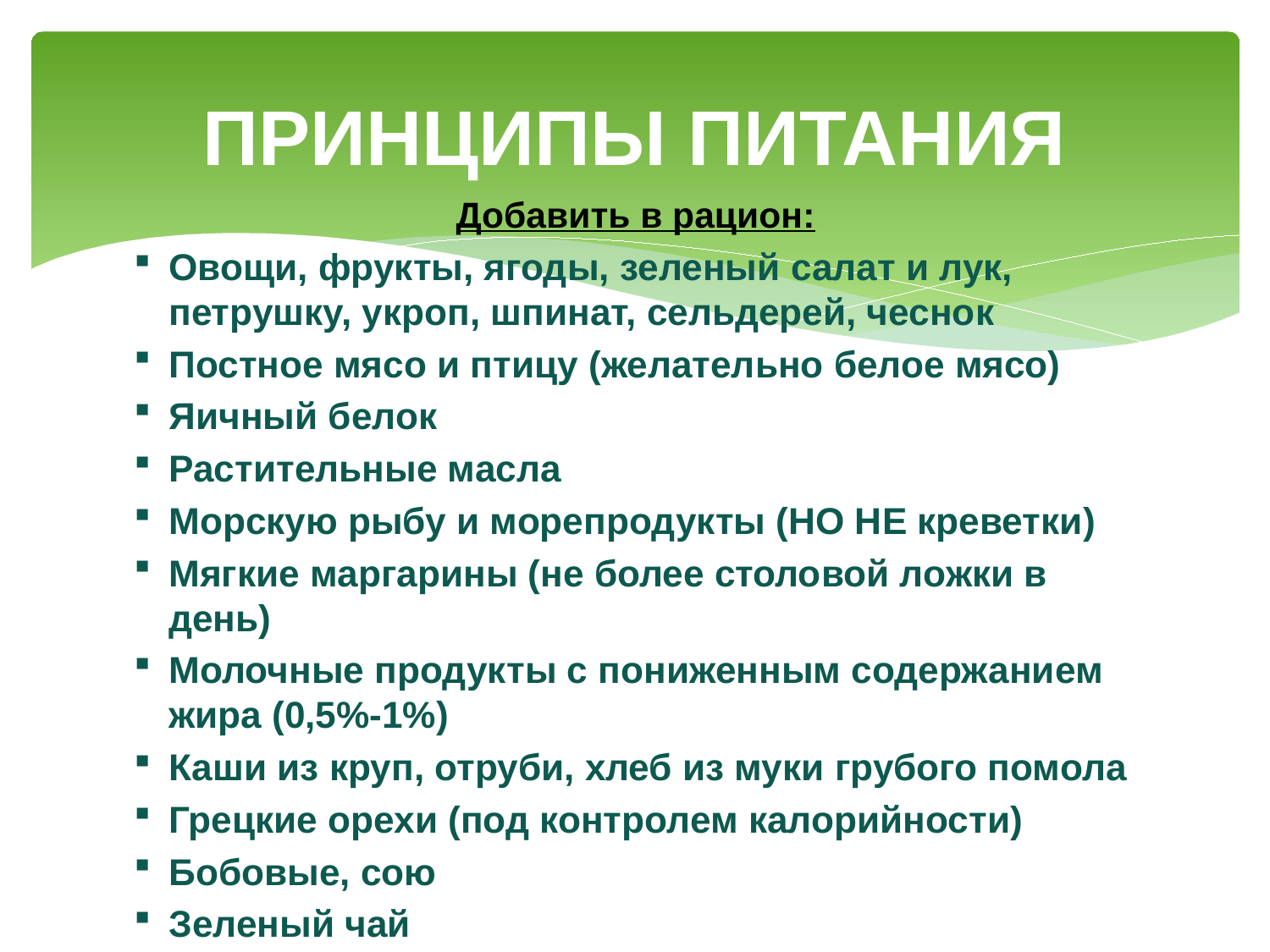

# ПРИНЦИПЫ ПИТАНИЯ
Добавить в рацион:
Овощи, фрукты, ягоды, зеленый салат и лук, петрушку, укроп, шпинат, сельдерей, чеснок
Постное мясо и птицу (желательно белое мясо)
Яичный белок
Растительные масла
Морскую рыбу и морепродукты (НО НЕ креветки)
Мягкие маргарины (не более столовой ложки в день)
Молочные продукты с пониженным содержанием жира (0,5%-1%)
Каши из круп, отруби, хлеб из муки грубого помола
Грецкие орехи (под контролем калорийности)
Бобовые, сою
Зеленый чай